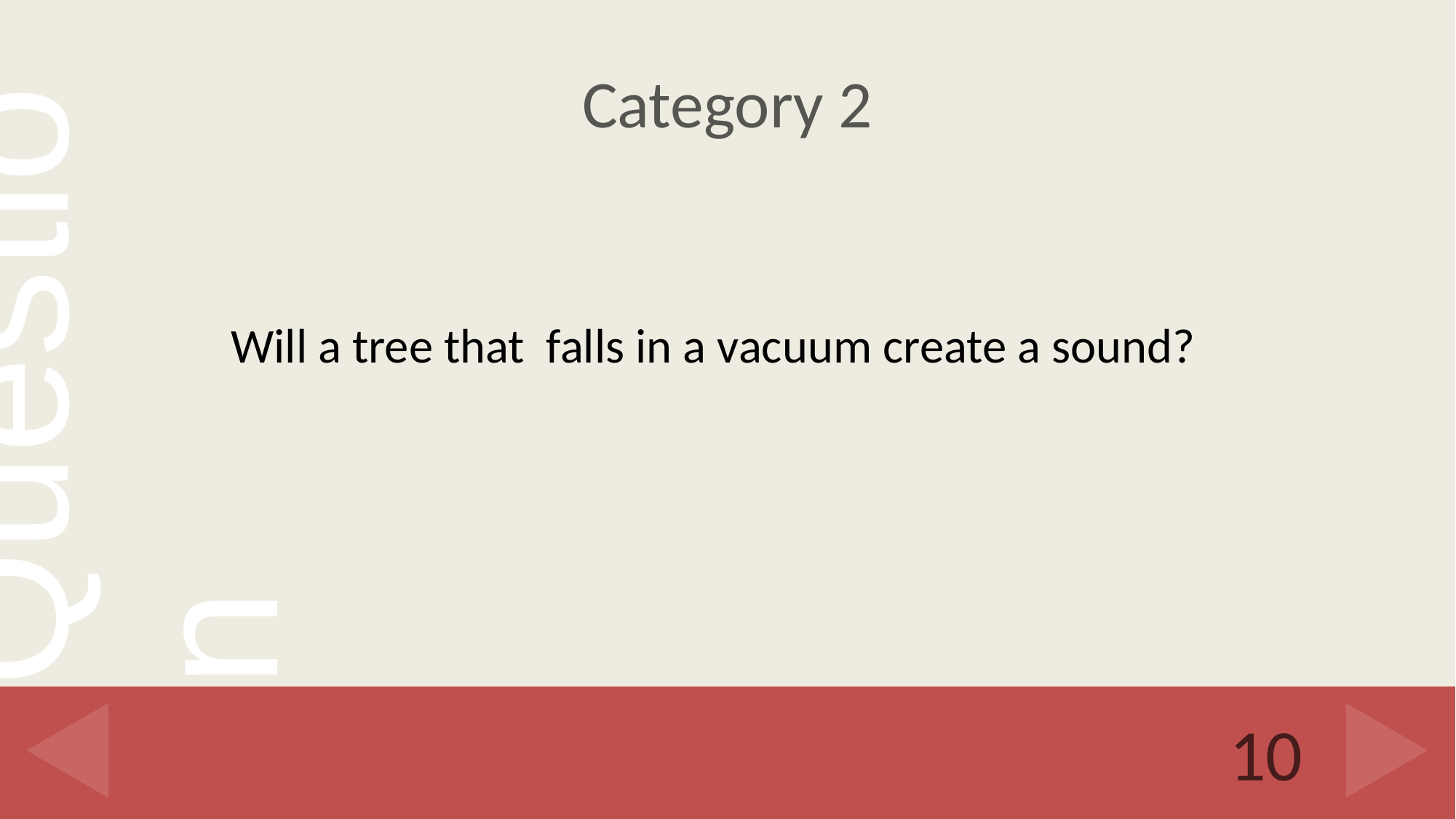

# Category 2
Will a tree that  falls in a vacuum create a sound?
10